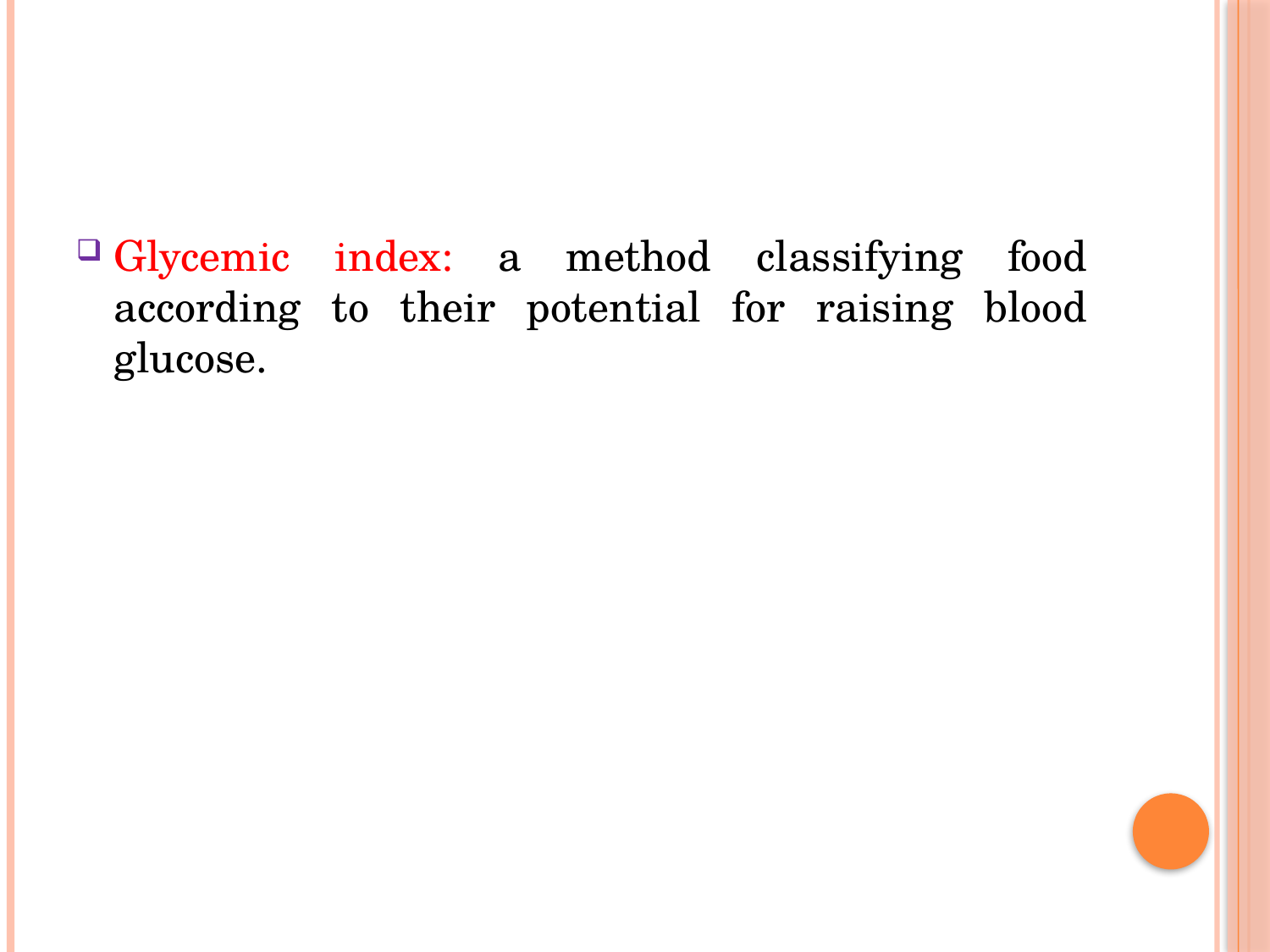

#
Glycemic index: a method classifying food according to their potential for raising blood glucose.